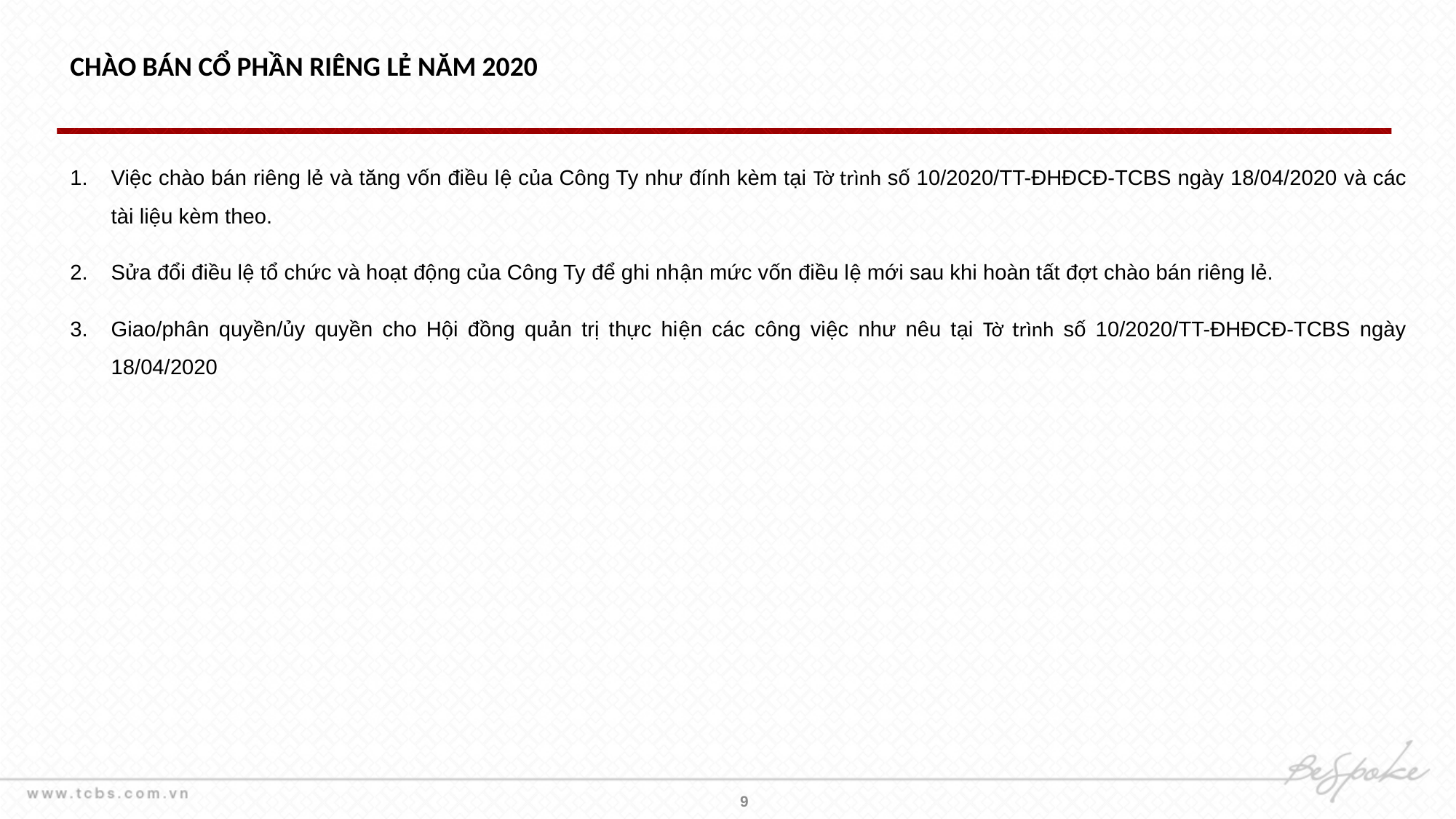

CHÀO BÁN CỔ PHẦN RIÊNG LẺ NĂM 2020
Việc chào bán riêng lẻ và tăng vốn điều lệ của Công Ty như đính kèm tại Tờ trình số 10/2020/TT-ĐHĐCĐ-TCBS ngày 18/04/2020 và các tài liệu kèm theo.
Sửa đổi điều lệ tổ chức và hoạt động của Công Ty để ghi nhận mức vốn điều lệ mới sau khi hoàn tất đợt chào bán riêng lẻ.
Giao/phân quyền/ủy quyền cho Hội đồng quản trị thực hiện các công việc như nêu tại Tờ trình số 10/2020/TT-ĐHĐCĐ-TCBS ngày 18/04/2020